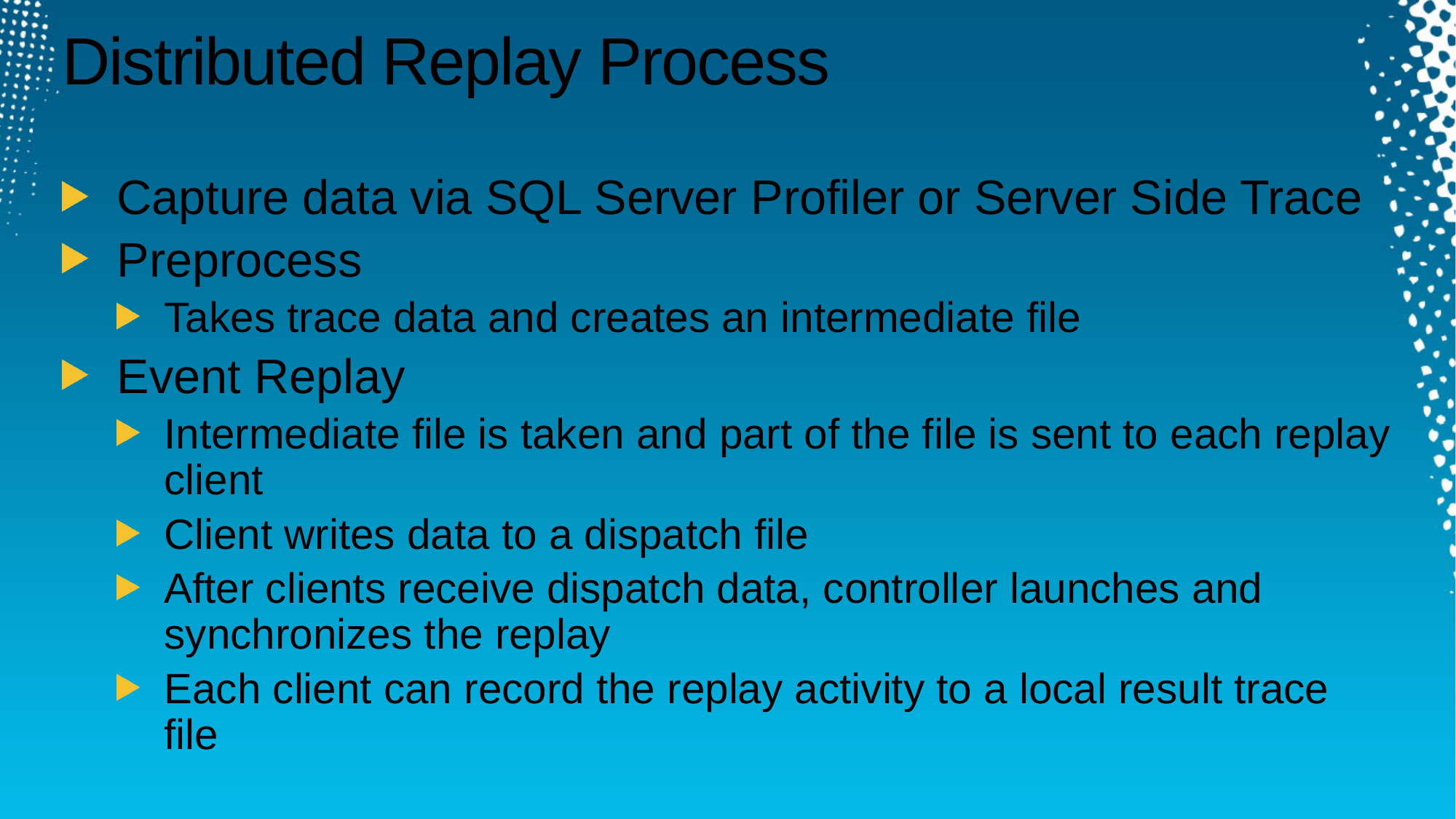

# Distributed Replay Process
Capture data via SQL Server Profiler or Server Side Trace
Preprocess
Takes trace data and creates an intermediate file
Event Replay
Intermediate file is taken and part of the file is sent to each replay client
Client writes data to a dispatch file
After clients receive dispatch data, controller launches and synchronizes the replay
Each client can record the replay activity to a local result trace file